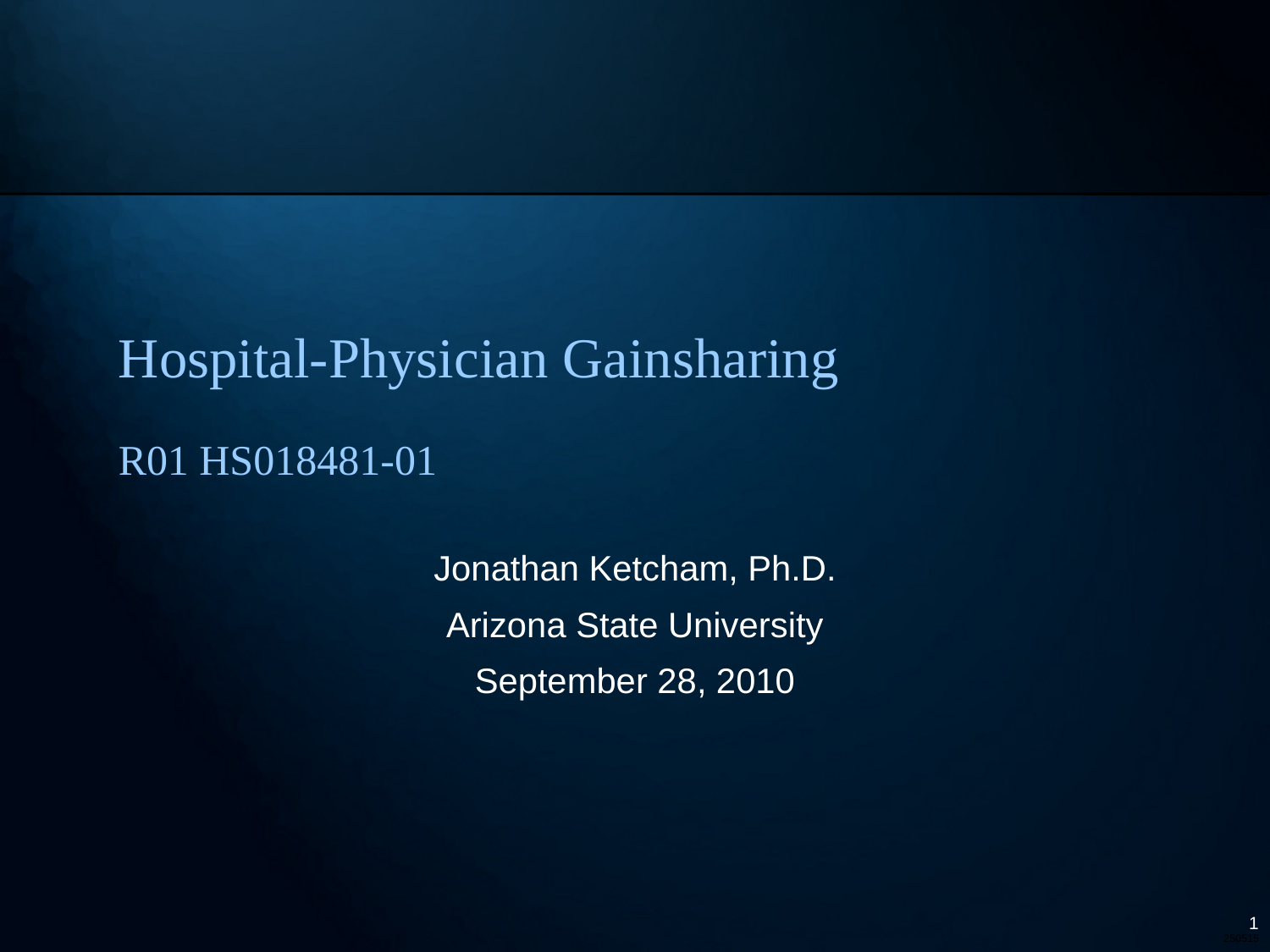

# Hospital-Physician Gainsharing R01 HS018481-01
Jonathan Ketcham, Ph.D.
Arizona State University
September 28, 2010